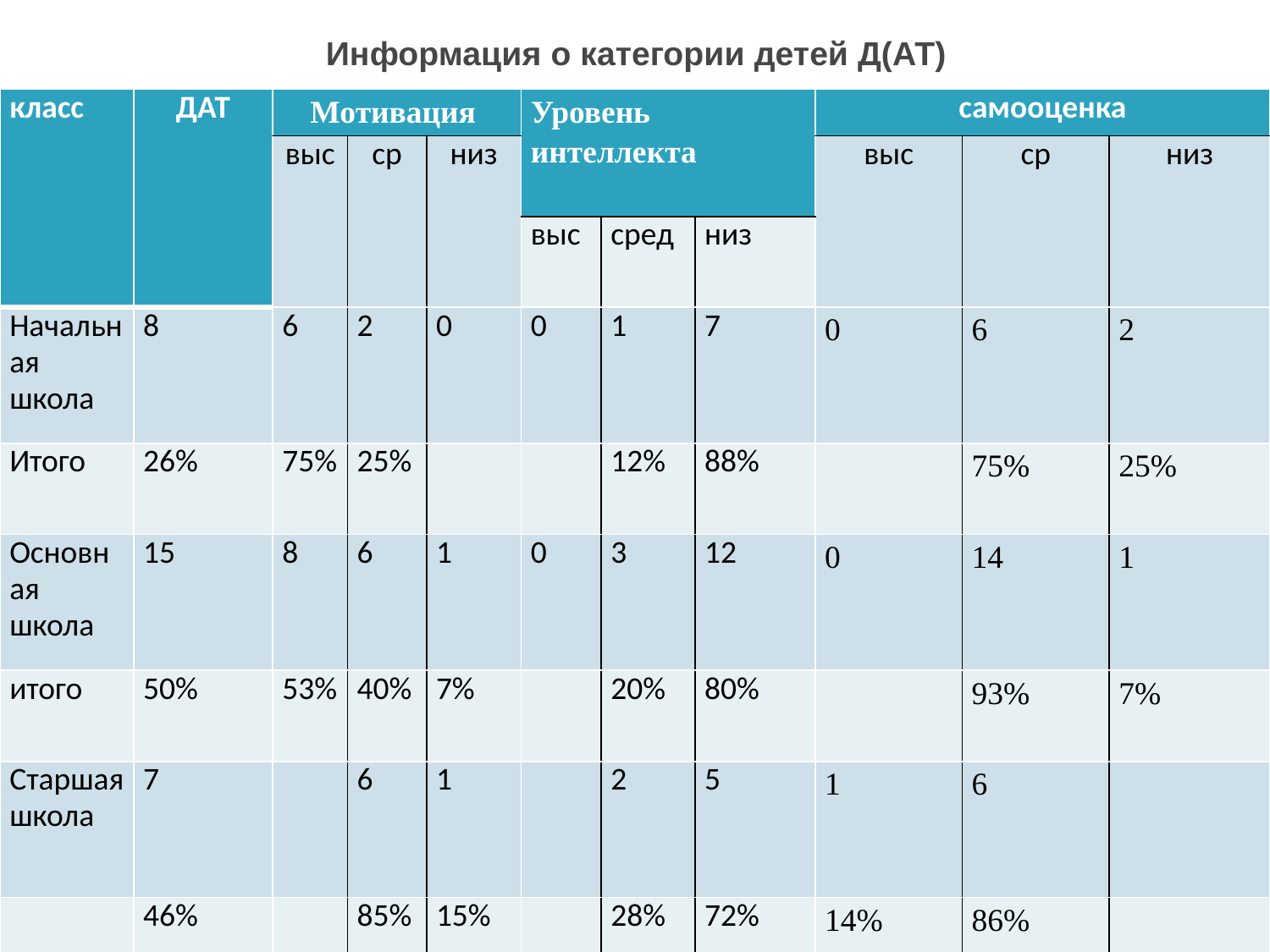

# Информация о категории детей Д(АТ)
| класс | ДАТ | Мотивация |  |  | Уровень интеллекта |  |  | самооценка |  |  |
| --- | --- | --- | --- | --- | --- | --- | --- | --- | --- | --- |
|  |  | выс | ср | низ |  |  |  | выс | ср | низ |
|  |  |  |  |  | выс | сред | низ |  |  |  |
| Начальная школа | 8 | 6 | 2 | 0 | 0 | 1 | 7 | 0 | 6 | 2 |
| Итого | 26% | 75% | 25% |  |  | 12% | 88% |  | 75% | 25% |
| Основная школа | 15 | 8 | 6 | 1 | 0 | 3 | 12 | 0 | 14 | 1 |
| итого | 50% | 53% | 40% | 7% |  | 20% | 80% |  | 93% | 7% |
| Старшая школа | 7 |  | 6 | 1 |  | 2 | 5 | 1 | 6 |  |
|  | 46% |  | 85% | 15% |  | 28% | 72% | 14% | 86% |  |